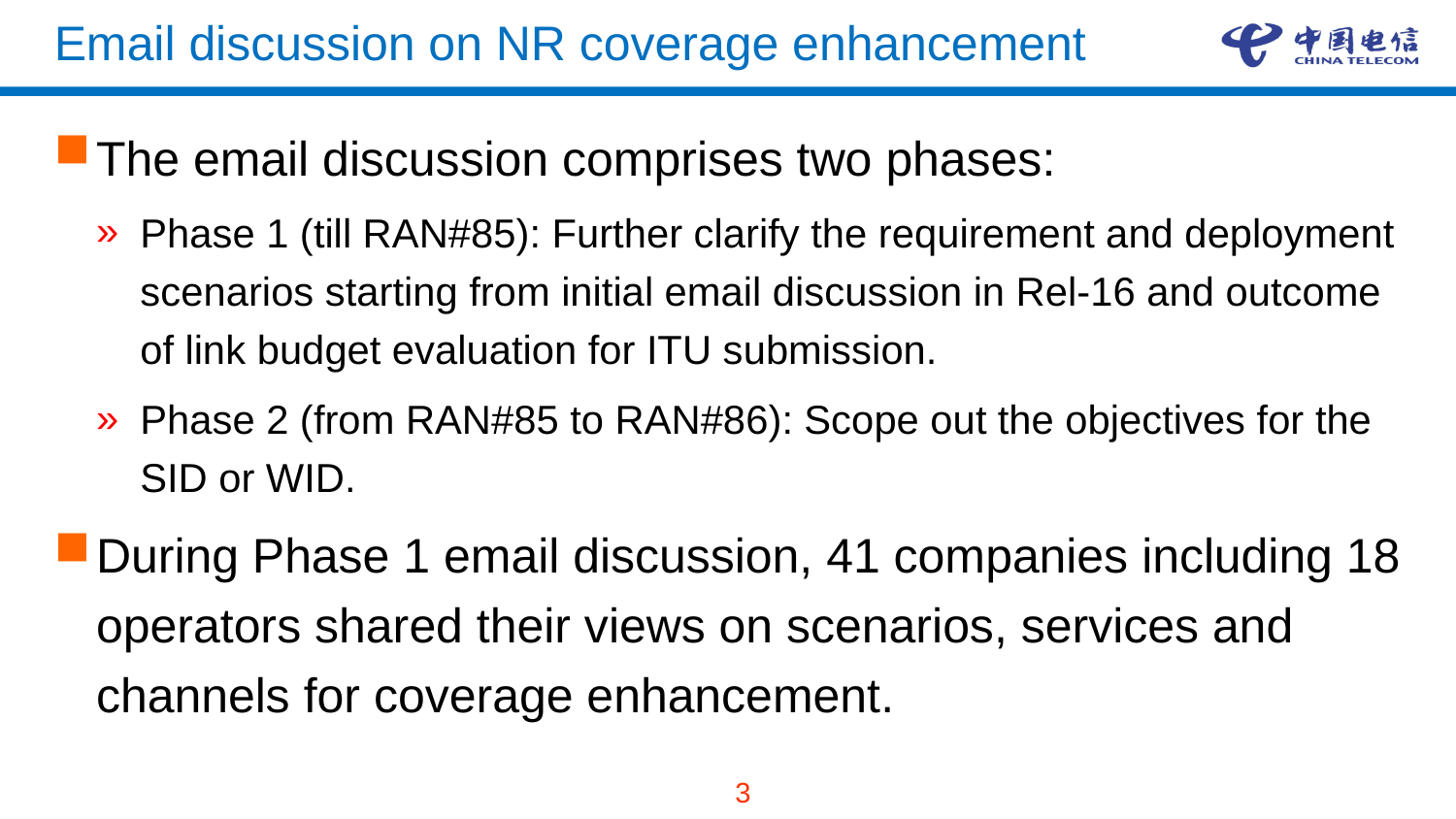

# Email discussion on NR coverage enhancement
The email discussion comprises two phases:
Phase 1 (till RAN#85): Further clarify the requirement and deployment scenarios starting from initial email discussion in Rel-16 and outcome of link budget evaluation for ITU submission.
Phase 2 (from RAN#85 to RAN#86): Scope out the objectives for the SID or WID.
During Phase 1 email discussion, 41 companies including 18 operators shared their views on scenarios, services and channels for coverage enhancement.

3